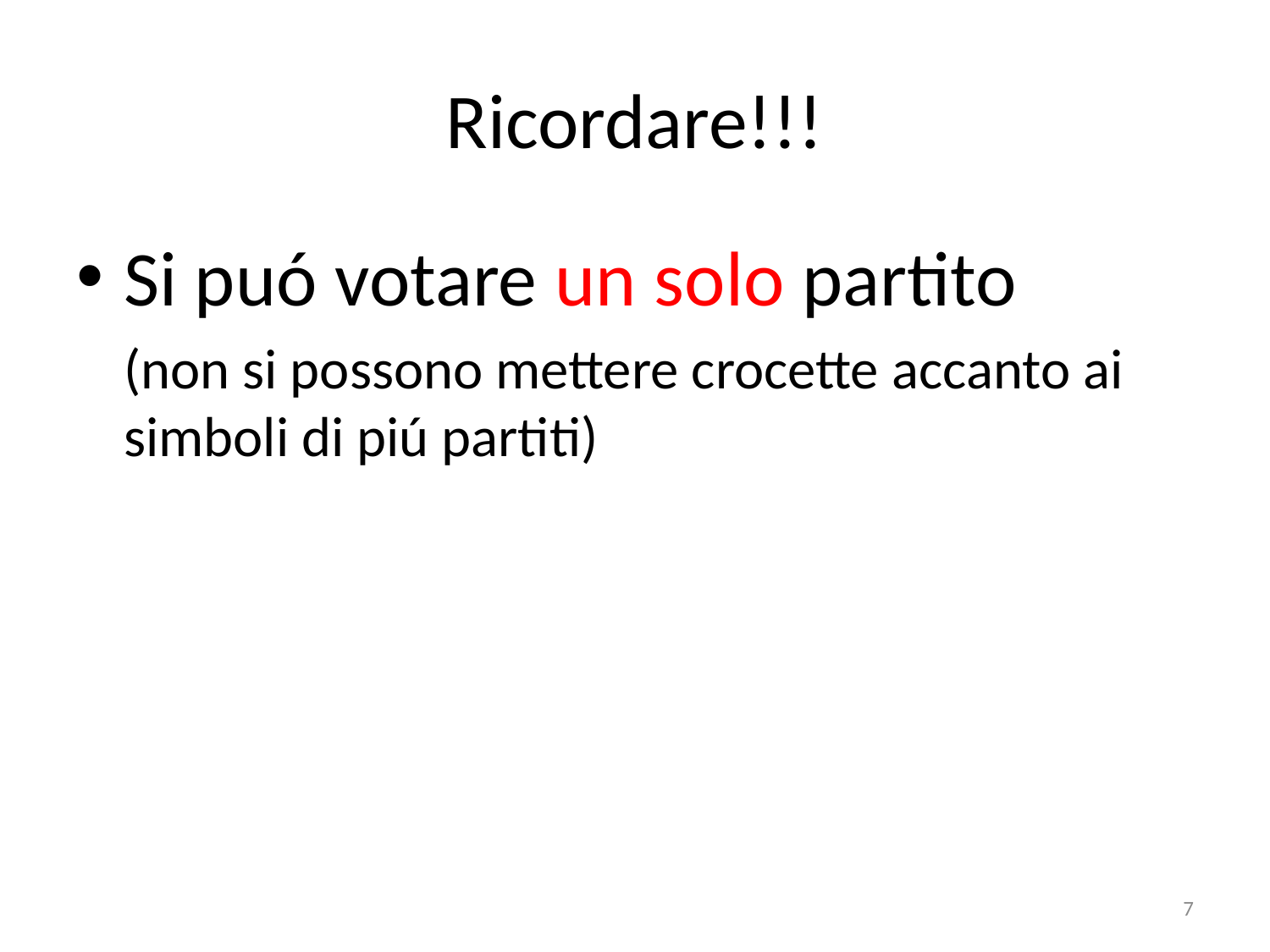

# Ricordare!!!
Si puó votare un solo partito
	(non si possono mettere crocette accanto ai simboli di piú partiti)

7